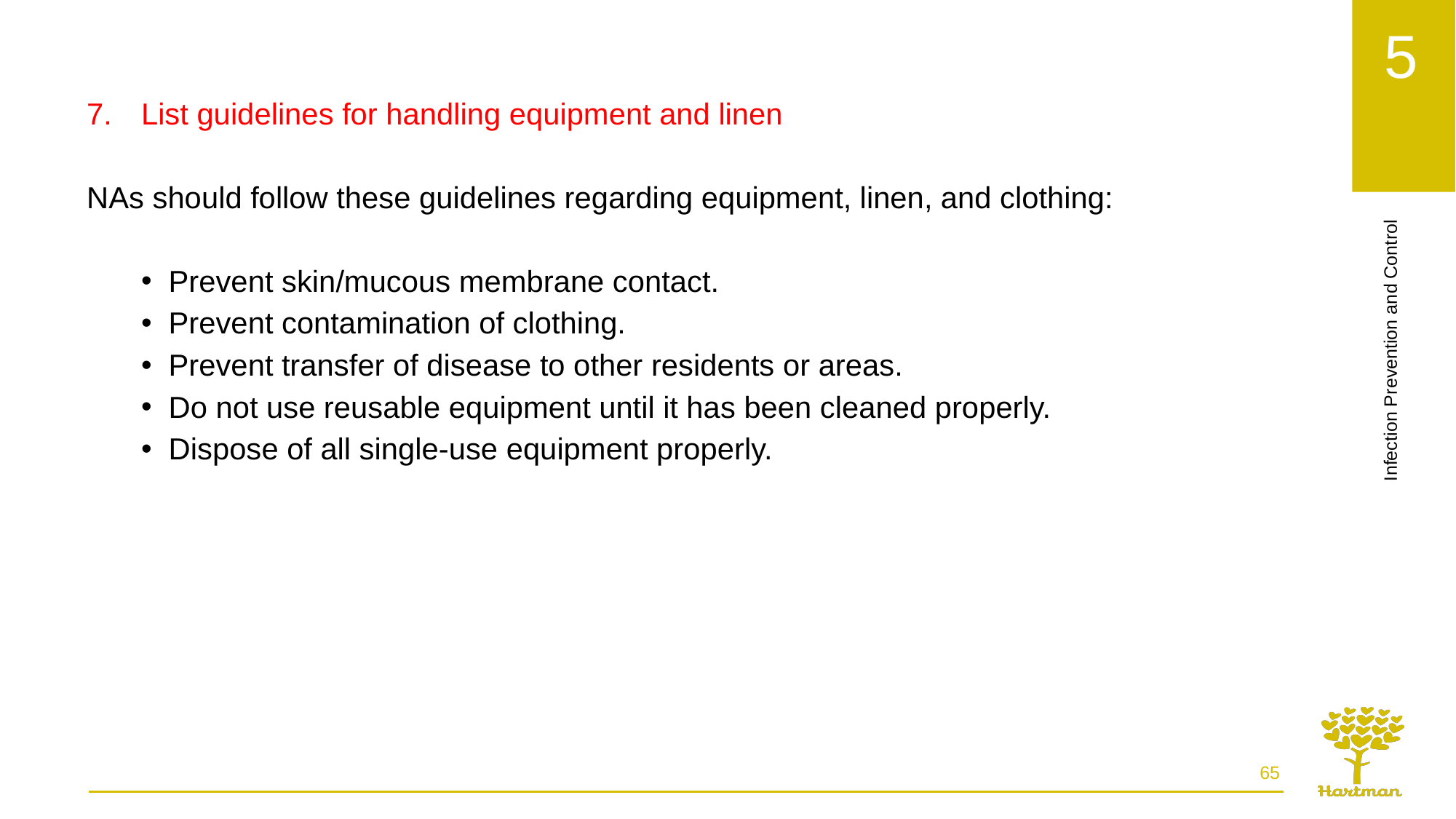

List guidelines for handling equipment and linen

NAs should follow these guidelines regarding equipment, linen, and clothing:

Prevent skin/mucous membrane contact.
Prevent contamination of clothing.
Prevent transfer of disease to other residents or areas.
Do not use reusable equipment until it has been cleaned properly.
Dispose of all single-use equipment properly.

65